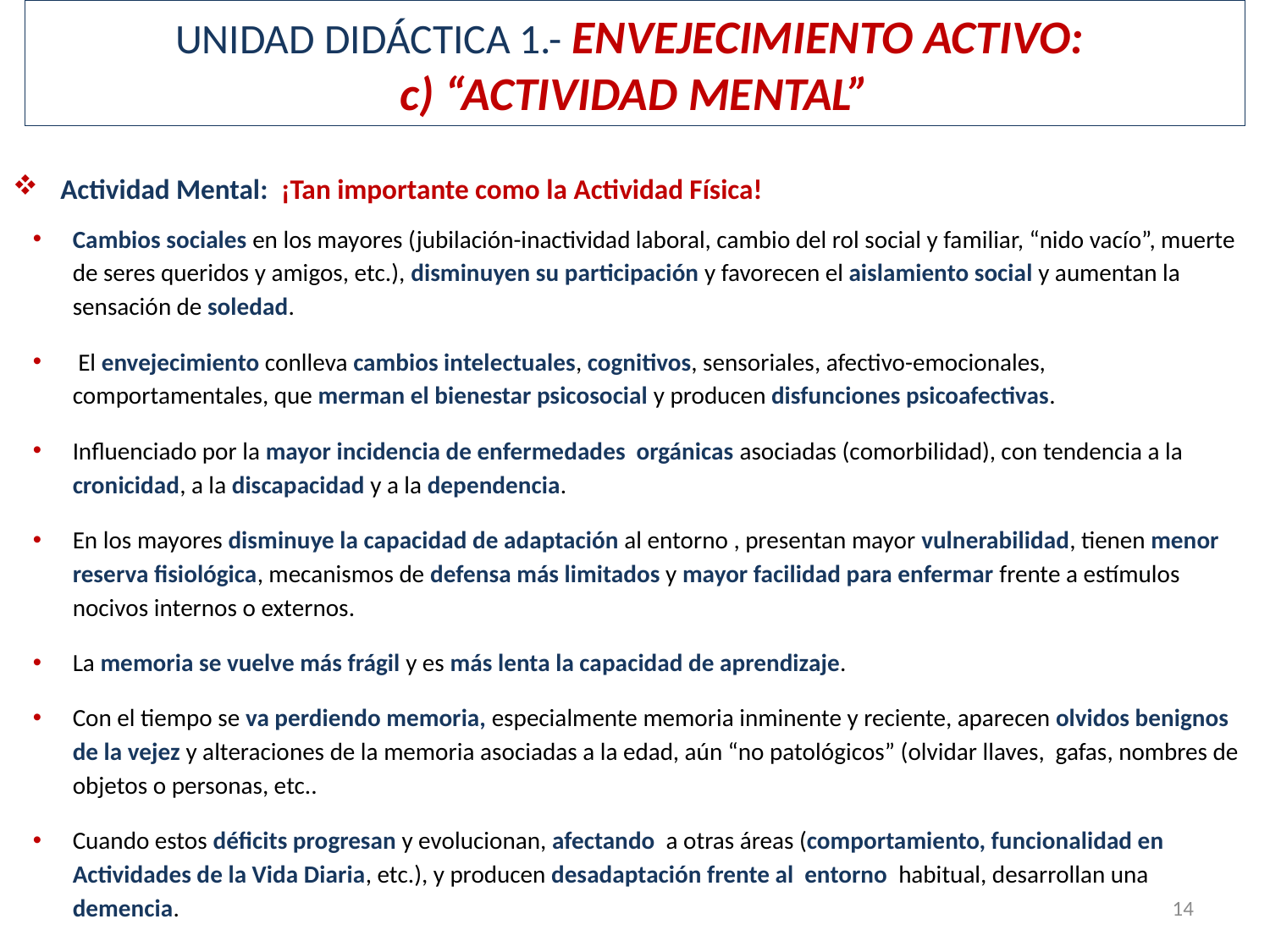

# UNIDAD DIDÁCTICA 1.- ENVEJECIMIENTO ACTIVO: c) “ACTIVIDAD MENTAL”

Actividad Mental:  ¡Tan importante como la Actividad Física!

Cambios sociales en los mayores (jubilación-inactividad laboral, cambio del rol social y familiar, “nido vacío”, muerte de seres queridos y amigos, etc.), disminuyen su participación y favorecen el aislamiento social y aumentan la sensación de soledad.

 El envejecimiento conlleva cambios intelectuales, cognitivos, sensoriales, afectivo-emocionales,     comportamentales, que merman el bienestar psicosocial y producen disfunciones psicoafectivas.

Influenciado por la mayor incidencia de enfermedades  orgánicas asociadas (comorbilidad), con tendencia a la cronicidad, a la discapacidad y a la dependencia.

En los mayores disminuye la capacidad de adaptación al entorno , presentan mayor vulnerabilidad, tienen menor reserva fisiológica, mecanismos de defensa más limitados y mayor facilidad para enfermar frente a estímulos nocivos internos o externos.

La memoria se vuelve más frágil y es más lenta la capacidad de aprendizaje.

Con el tiempo se va perdiendo memoria, especialmente memoria inminente y reciente, aparecen olvidos benignos de la vejez y alteraciones de la memoria asociadas a la edad, aún “no patológicos” (olvidar llaves,  gafas, nombres de objetos o personas, etc..

Cuando estos déficits progresan y evolucionan, afectando  a otras áreas (comportamiento, funcionalidad en Actividades de la Vida Diaria, etc.), y producen desadaptación frente al  entorno  habitual, desarrollan una demencia.

14